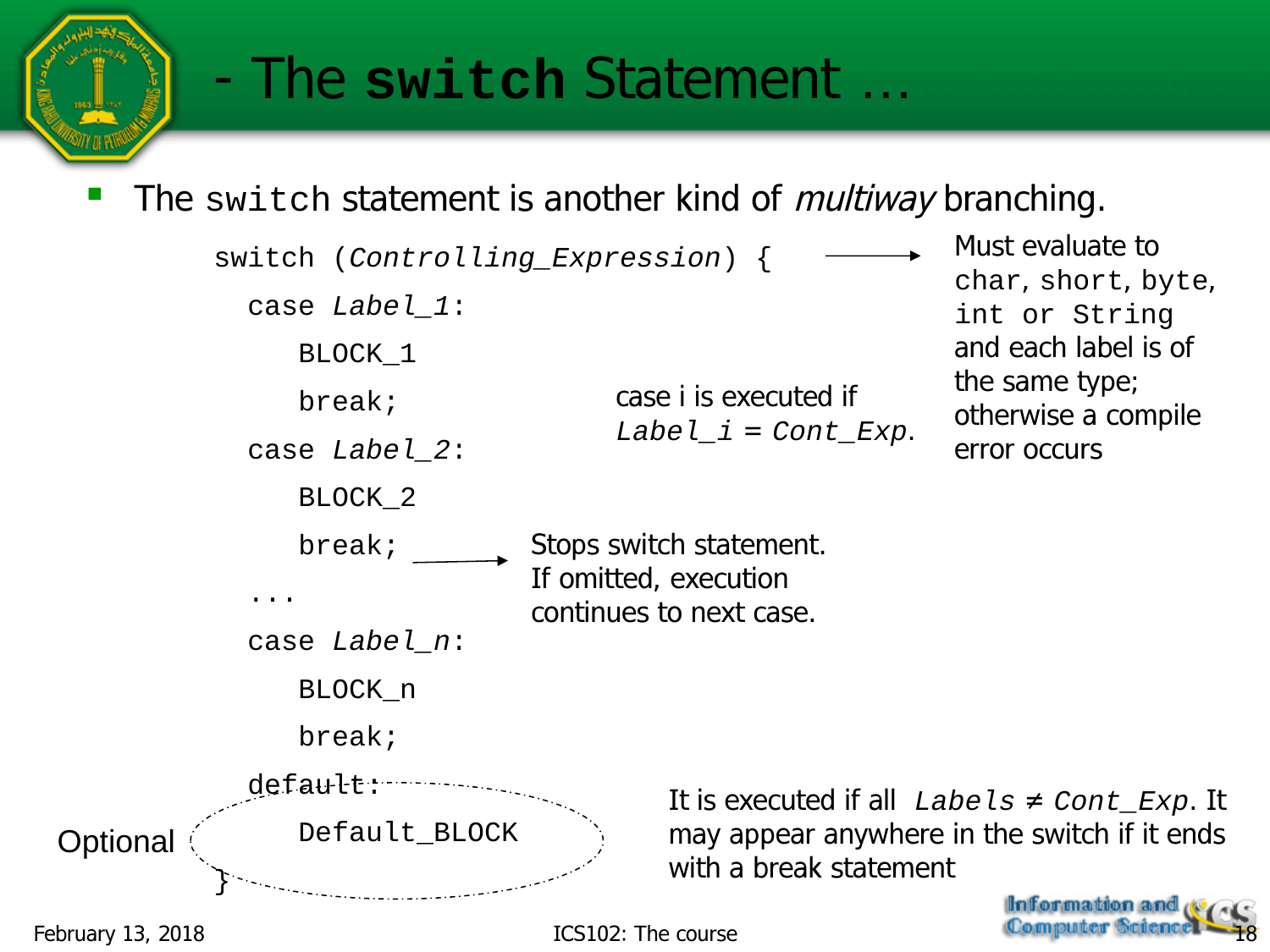

- The switch Statement …
The switch statement is another kind of multiway branching.
Must evaluate to char, short, byte, int or String and each label is of the same type; otherwise a compile error occurs
switch (Controlling_Expression) {
  case Label_1:
     BLOCK_1
     break;
  case Label_2:
     BLOCK_2
     break;
  ...
  case Label_n:
     BLOCK_n
     break;
  default:
     Default_BLOCK
}

case i is executed if Label_i = Cont_Exp.
Stops switch statement. If omitted, execution continues to next case.

It is executed if all  Labels ≠ Cont_Exp. It may appear anywhere in the switch if it ends with a break statement

Optional
February 13, 2018
ICS102: The course
18